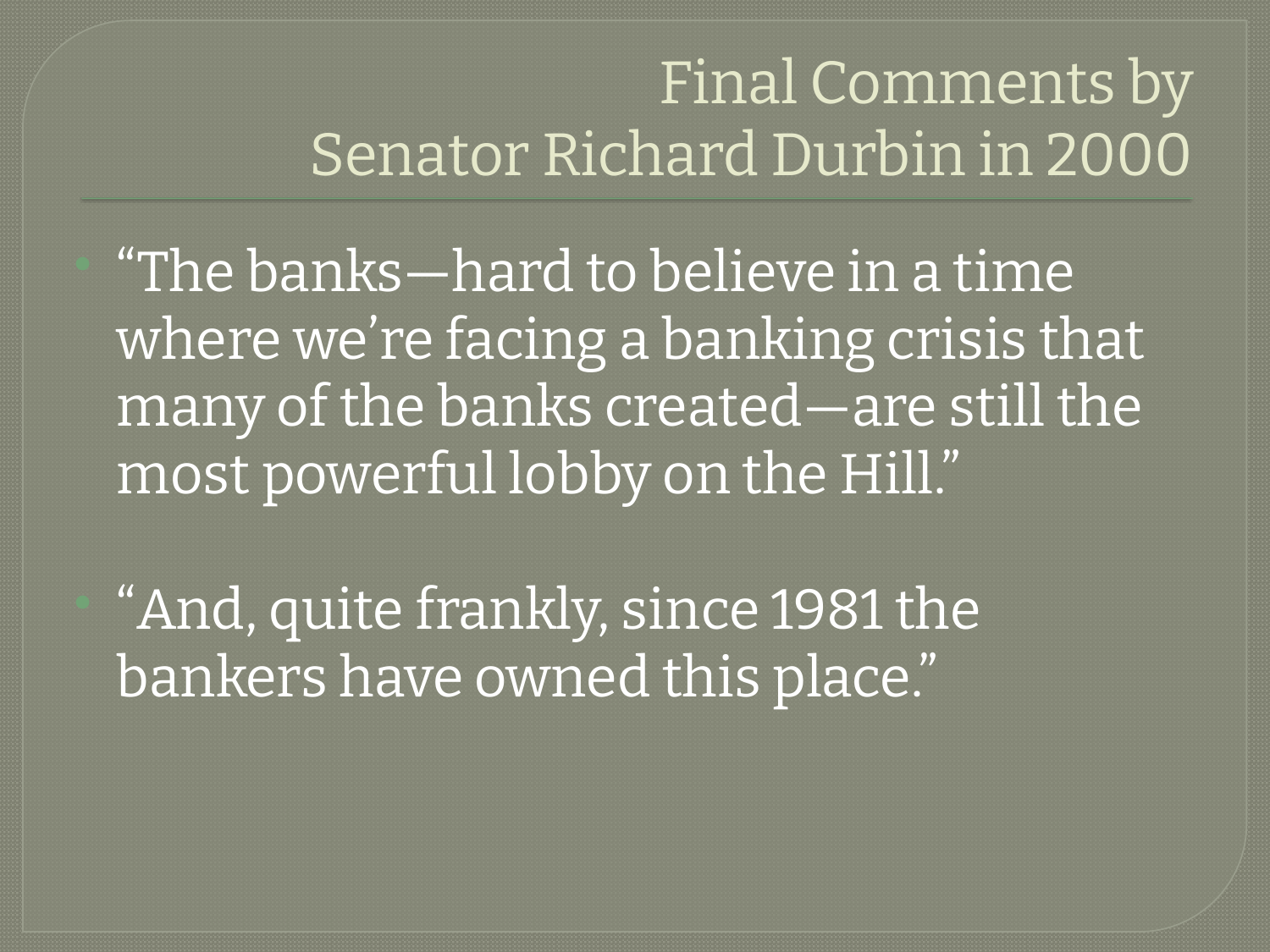

# Final Comments by Senator Richard Durbin in 2000
“The banks—hard to believe in a time where we’re facing a banking crisis that many of the banks created—are still the most powerful lobby on the Hill.”

“And, quite frankly, since 1981 the bankers have owned this place.”